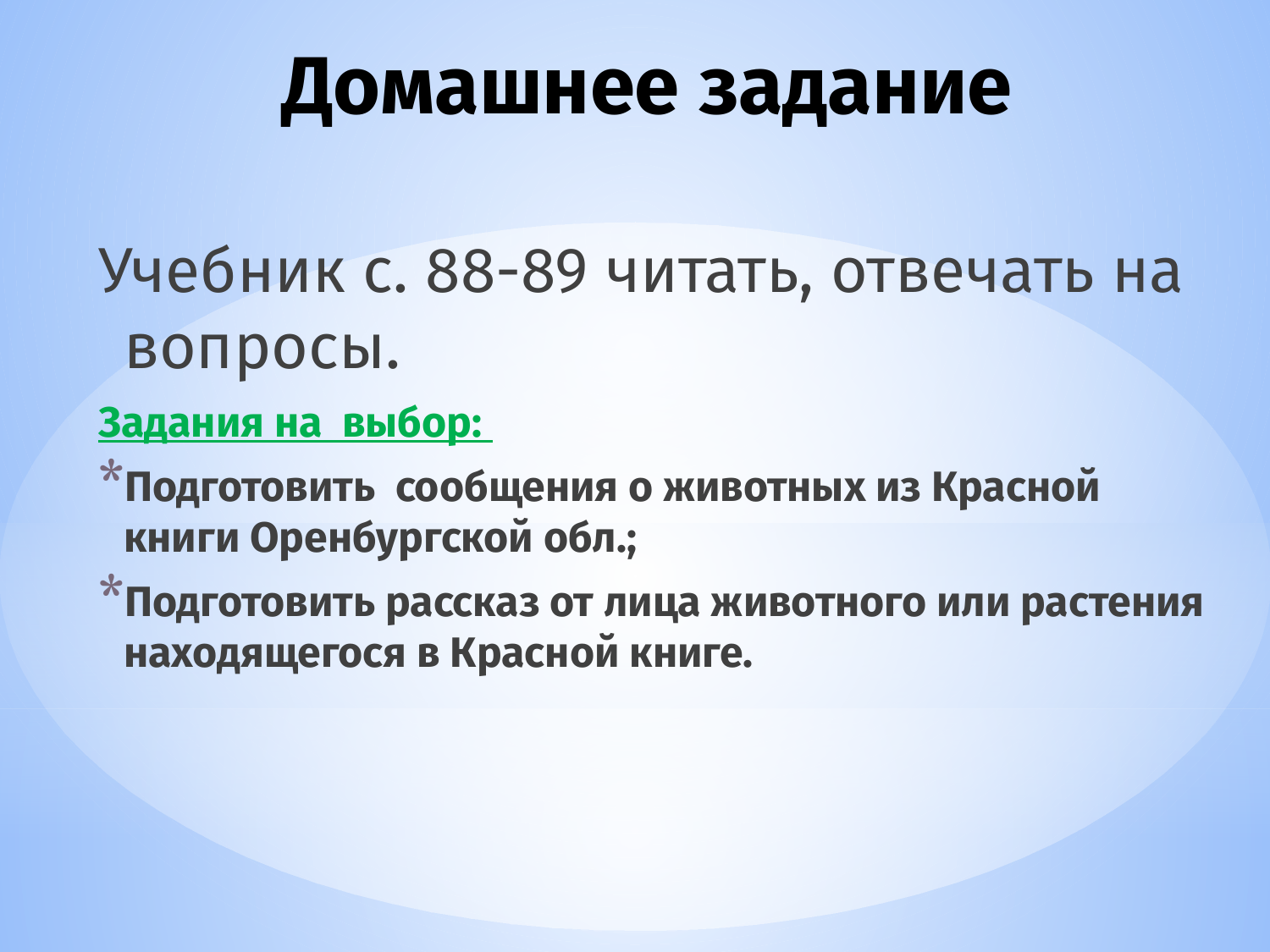

# Домашнее задание
Учебник с. 88-89 читать, отвечать на вопросы.
Задания на  выбор:
Подготовить  сообщения о животных из Красной книги Оренбургской обл.;
Подготовить рассказ от лица животного или растения находящегося в Красной книге.